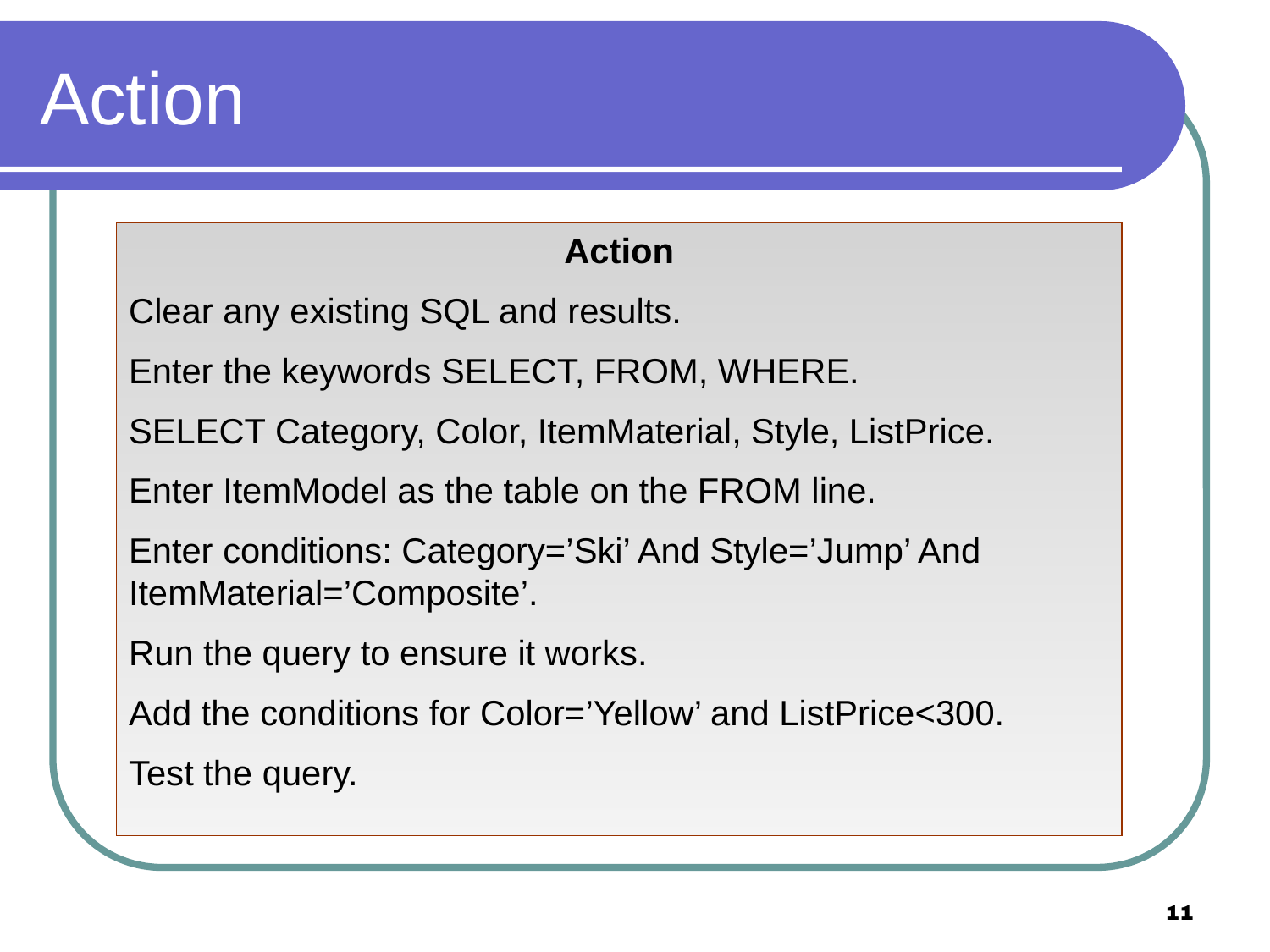

# Action
Action
Clear any existing SQL and results.
Enter the keywords SELECT, FROM, WHERE.
SELECT Category, Color, ItemMaterial, Style, ListPrice.
Enter ItemModel as the table on the FROM line.
Enter conditions: Category=’Ski’ And Style=’Jump’ And ItemMaterial=’Composite’.
Run the query to ensure it works.
Add the conditions for Color=’Yellow’ and ListPrice<300.
Test the query.
11